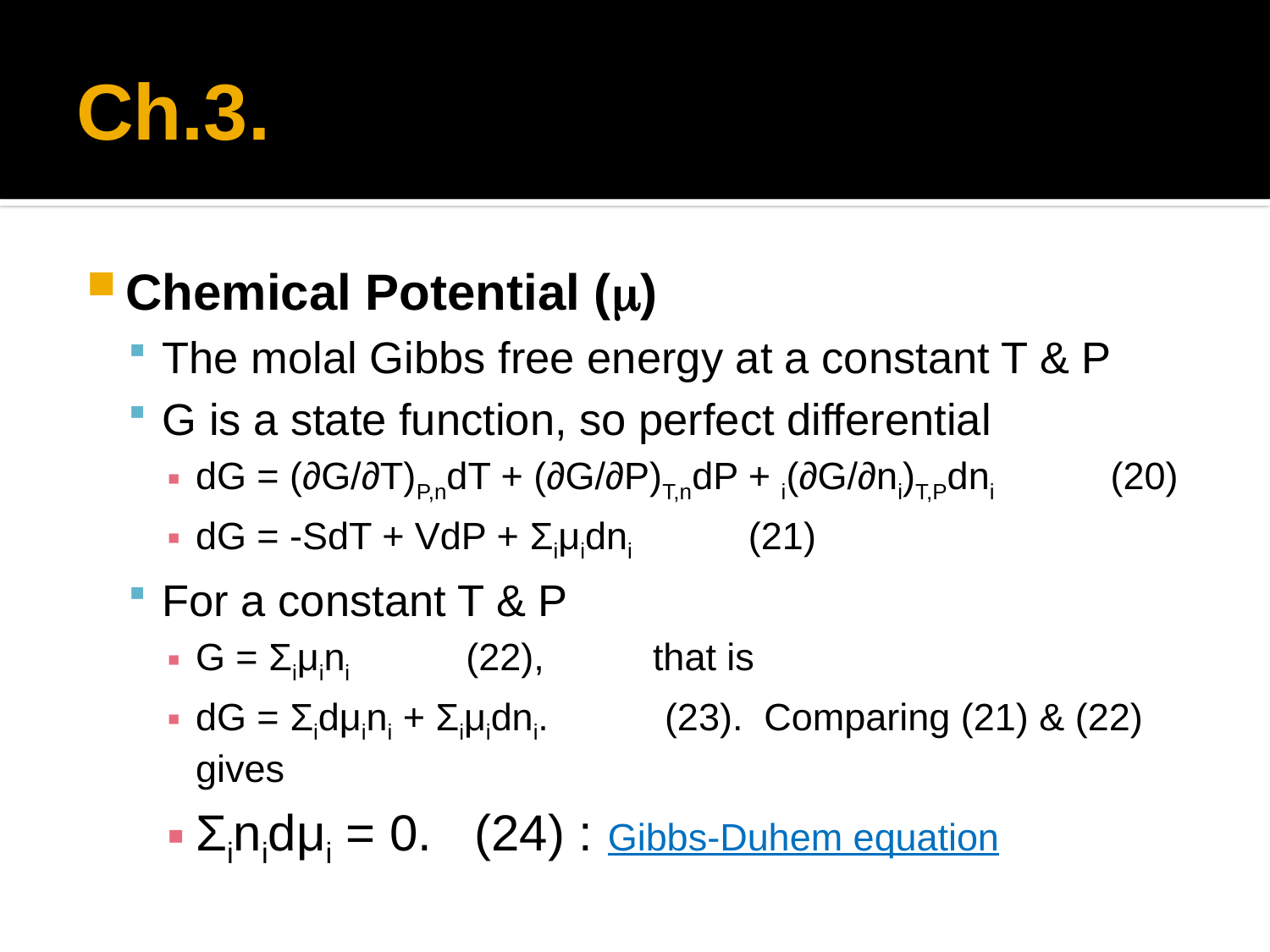

# Ch.3.
Chemical Potential (μ)
The molal Gibbs free energy at a constant T & P
G is a state function, so perfect differential
dG = (∂G/∂T)P,ndT + (∂G/∂P)T,ndP + i(∂G/∂ni)T,Pdni           (20)
dG = -SdT + VdP + Σiμidni           (21)
For a constant T & P
G = Σiμini           (22), 	that is
dG = Σidμini + Σiμidni.           (23).  Comparing (21) & (22) gives
Σinidμi = 0.   (24) : Gibbs-Duhem equation